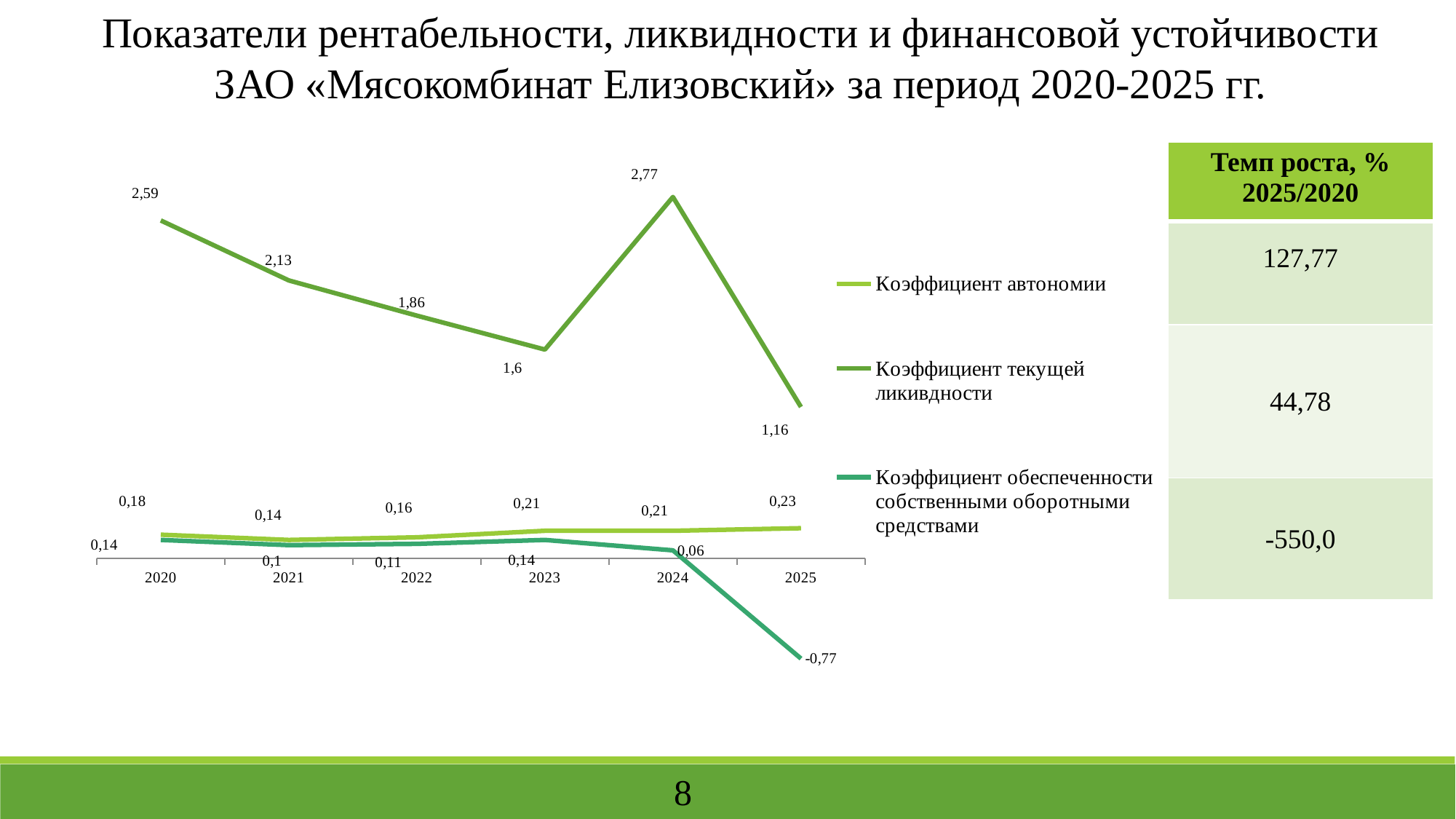

Показатели рентабельности, ликвидности и финансовой устойчивости
ЗАО «Мясокомбинат Елизовский» за период 2020-2025 гг.

### Chart

| Category | Коэффициент автономии | Коэффициент текущей ликивдности | Коэффициент обеспеченности собственными оборотными средствами |
|---|---|---|---|
| 2020 | 0.18000000000000002 | 2.59 | 0.14 |
| 2021 | 0.14 | 2.13 | 0.1 |
| 2022 | 0.16 | 1.86 | 0.11 |
| 2023 | 0.21000000000000002 | 1.6 | 0.14 |
| 2024 | 0.21000000000000002 | 2.77 | 0.060000000000000005 |
| 2025 | 0.23 | 1.1599999999999997 | -0.7700000000000001 |
| Темп роста, % 2025/2020 |
| --- |
| 127,77 |
| 44,78 |
| -550,0 |
8